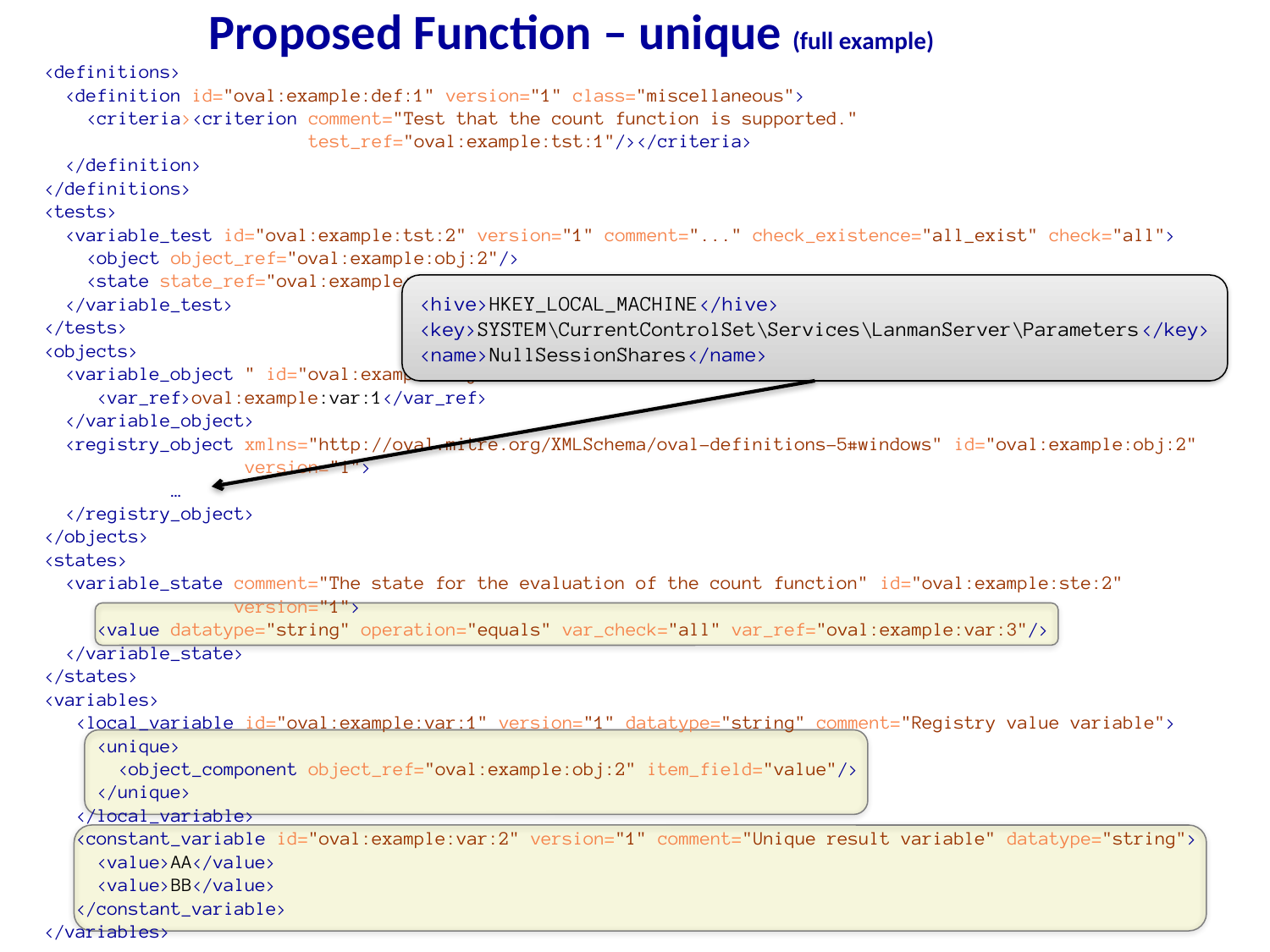

# Proposed Function – unique (full example)
<definitions>
  <definition id="oval:example:def:1" version="1" class="miscellaneous">
    <criteria><criterion comment="Test that the count function is supported." 		  		             test_ref="oval:example:tst:1"/></criteria>
  </definition>
</definitions>
<tests>
  <variable_test id="oval:example:tst:2" version="1" comment="..." check_existence="all_exist" check="all">
    <object object_ref="oval:example:obj:2"/>
    <state state_ref="oval:example:ste:2"/>
  </variable_test>
</tests>
<objects>
  <variable_object " id="oval:example:obj:1" version="1">
     <var_ref>oval:example:var:1</var_ref>
  </variable_object>
  <registry_object xmlns="http://oval.mitre.org/XMLSchema/oval-definitions-5#windows" id="oval:example:obj:2"  	       version="1">
            …
  </registry_object>
</objects>
<states>
  <variable_state comment="The state for the evaluation of the count function" id="oval:example:ste:2" 	  	      version="1">
     <value datatype="string" operation="equals" var_check="all" var_ref="oval:example:var:3"/>
  </variable_state>
</states>
<variables>
   <local_variable id="oval:example:var:1" version="1" datatype="string" comment="Registry value variable">
     <unique>
       <object_component object_ref="oval:example:obj:2" item_field="value"/>
     </unique>
   </local_variable>
   <constant_variable id="oval:example:var:2" version="1" comment="Unique result variable" datatype="string">
     <value>AA</value>
     <value>BB</value>
   </constant_variable>
</variables>
<hive>HKEY_LOCAL_MACHINE</hive>
<key>SYSTEM\CurrentControlSet\Services\LanmanServer\Parameters</key>
<name>NullSessionShares</name>

8